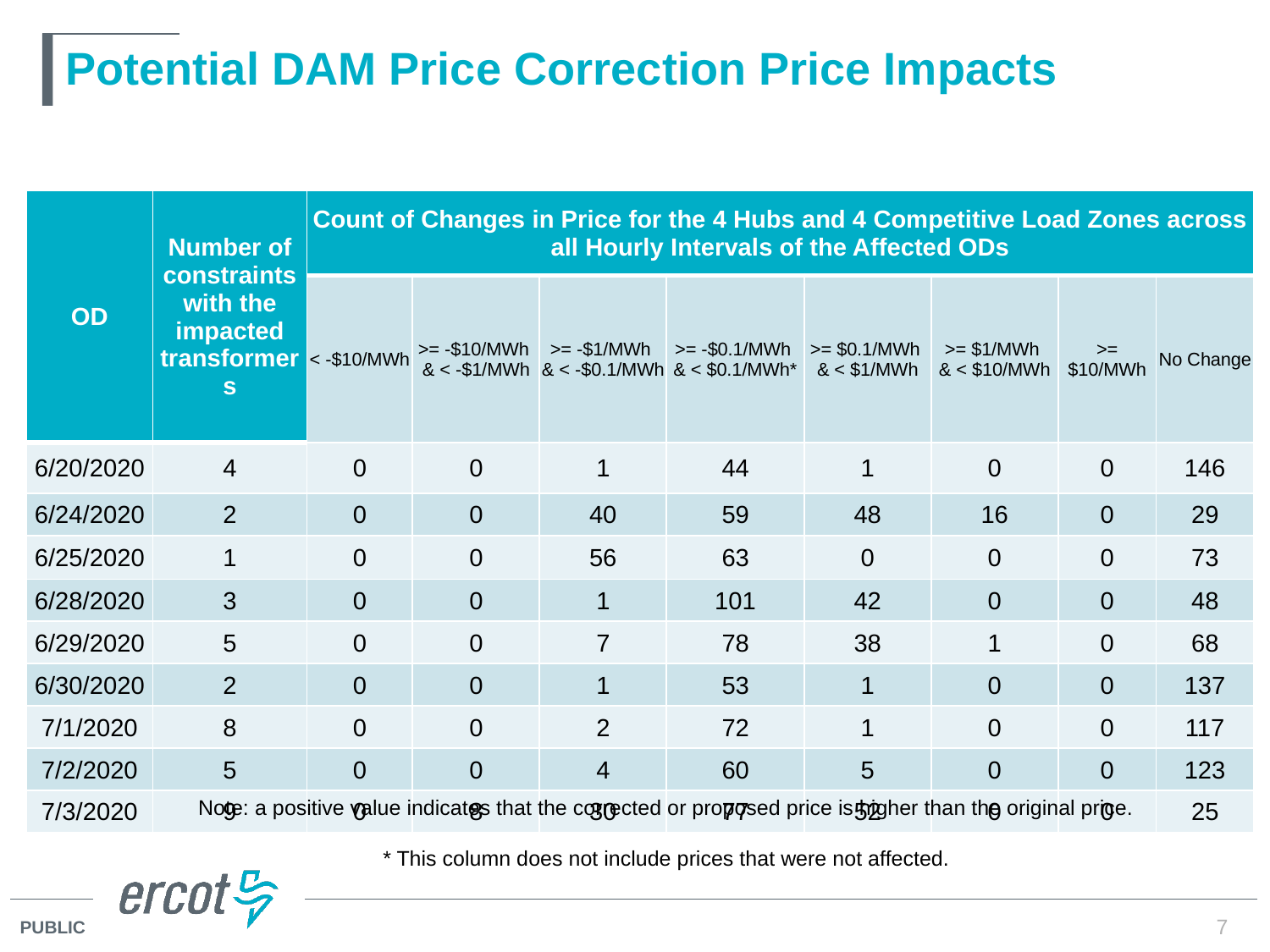

# Potential DAM Price Correction Price Impacts
| OD | Number of constraints with the impacted transformers | Count of Changes in Price for the 4 Hubs and 4 Competitive Load Zones across all Hourly Intervals of the Affected ODs |  |  |  |  |  |  |  |
| --- | --- | --- | --- | --- | --- | --- | --- | --- | --- |
|  |  | < -$10/MWh | >= -$10/MWh & < -$1/MWh | >= -$1/MWh & < -$0.1/MWh | >= -$0.1/MWh & < $0.1/MWh\* | >= $0.1/MWh & < $1/MWh | >= $1/MWh & < $10/MWh | >= $10/MWh | No Change |
| 6/20/2020 | 4 | 0 | 0 | 1 | 44 | 1 | 0 | 0 | 146 |
| 6/24/2020 | 2 | 0 | 0 | 40 | 59 | 48 | 16 | 0 | 29 |
| 6/25/2020 | 1 | 0 | 0 | 56 | 63 | 0 | 0 | 0 | 73 |
| 6/28/2020 | 3 | 0 | 0 | 1 | 101 | 42 | 0 | 0 | 48 |
| 6/29/2020 | 5 | 0 | 0 | 7 | 78 | 38 | 1 | 0 | 68 |
| 6/30/2020 | 2 | 0 | 0 | 1 | 53 | 1 | 0 | 0 | 137 |
| 7/1/2020 | 8 | 0 | 0 | 2 | 72 | 1 | 0 | 0 | 117 |
| 7/2/2020 | 5 | 0 | 0 | 4 | 60 | 5 | 0 | 0 | 123 |
| 7/3/2020 | 9 | 0 | 8 | 30 | 77 | 52 | 0 | 0 | 25 |
Note: a positive value indicates that the corrected or proposed price is higher than the original price.

* This column does not include prices that were not affected.
7